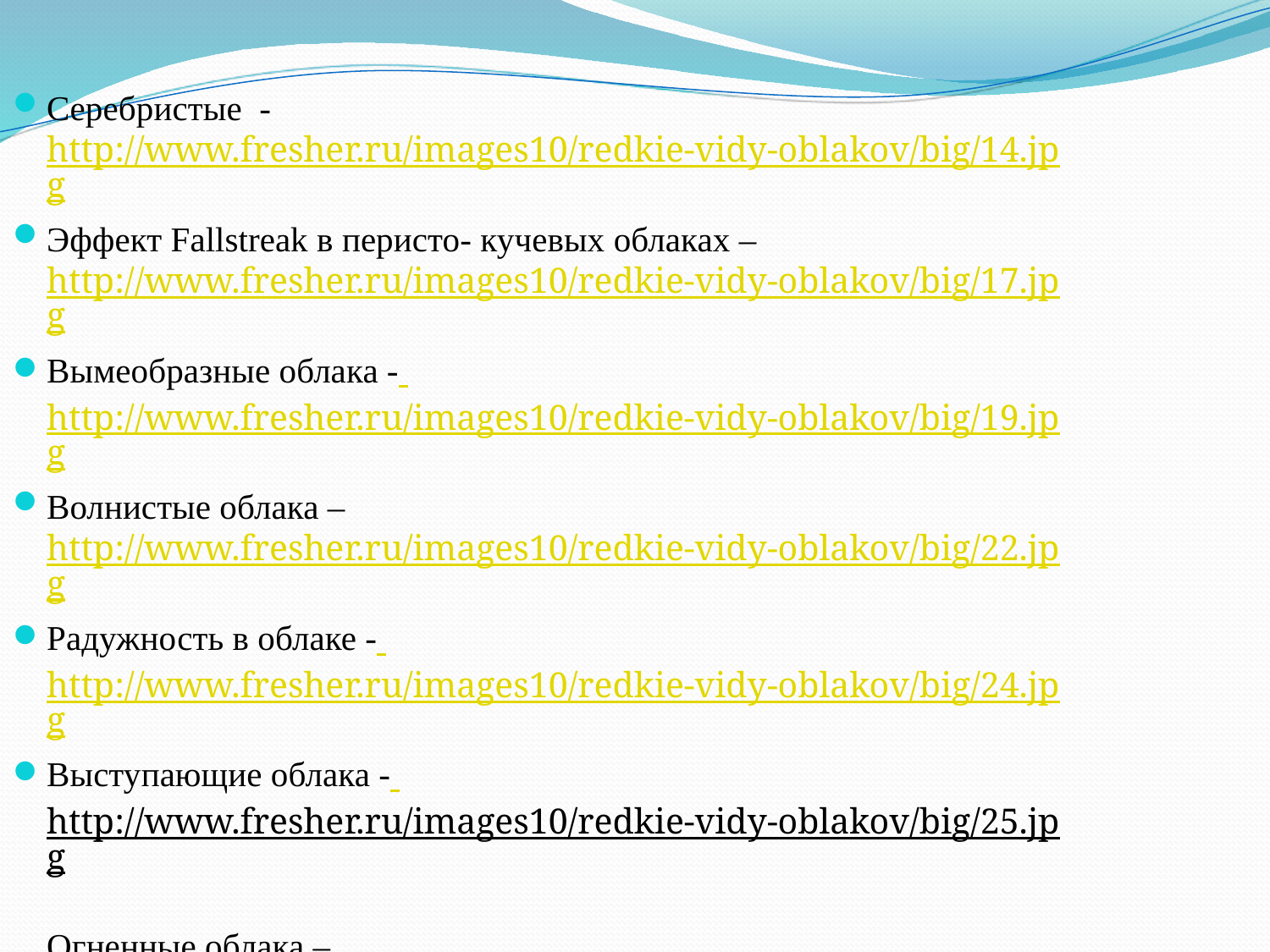

Cеребристые  - http://www.fresher.ru/images10/redkie-vidy-oblakov/big/14.jpg
Эффект Fallstreak в перисто- кучевых облаках –http://www.fresher.ru/images10/redkie-vidy-oblakov/big/17.jpg
Вымеобразные облака - http://www.fresher.ru/images10/redkie-vidy-oblakov/big/19.jpg
Волнистые облака – http://www.fresher.ru/images10/redkie-vidy-oblakov/big/22.jpg
Радужность в облаке - http://www.fresher.ru/images10/redkie-vidy-oblakov/big/24.jpg
Выступающие облака - http://www.fresher.ru/images10/redkie-vidy-oblakov/big/25.jpg
Огненные облака – http://www.fresher.ru/images10/redkie-vidy-oblakov/big/30.jpg
Лучевые облака -. http://www.fresher.ru/images10/redkie-vidy-oblakov/big/33.jpg